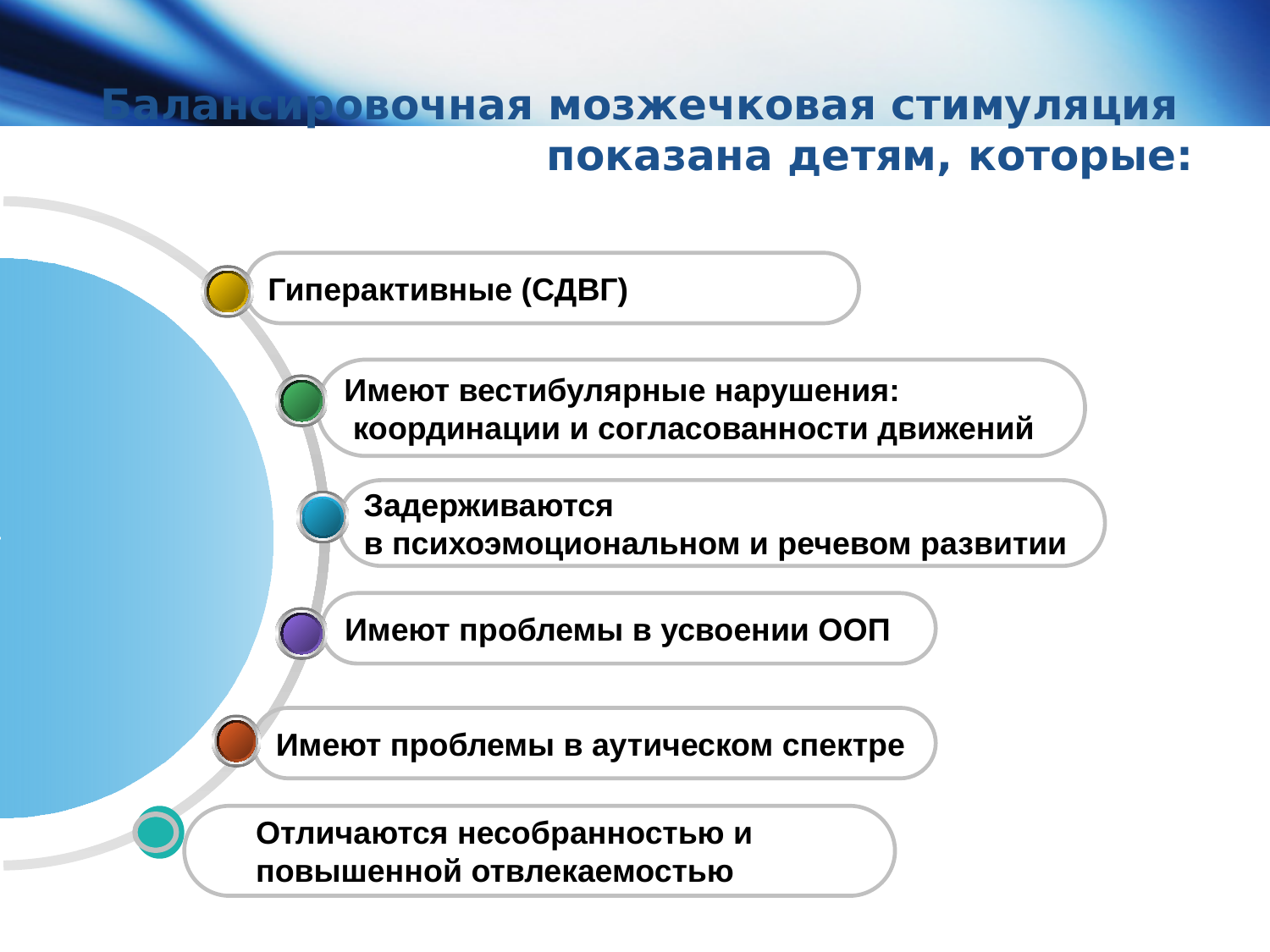

# Балансировочная мозжечковая стимуляция  показана детям, которые:

Гиперактивные (СДВГ)

Имеют вестибулярные нарушения:
 координации и согласованности движений

Задерживаются
в психоэмоциональном и речевом развитии

Имеют проблемы в усвоении ООП

Имеют проблемы в аутическом спектре

Отличаются несобранностью и
повышенной отвлекаемостью